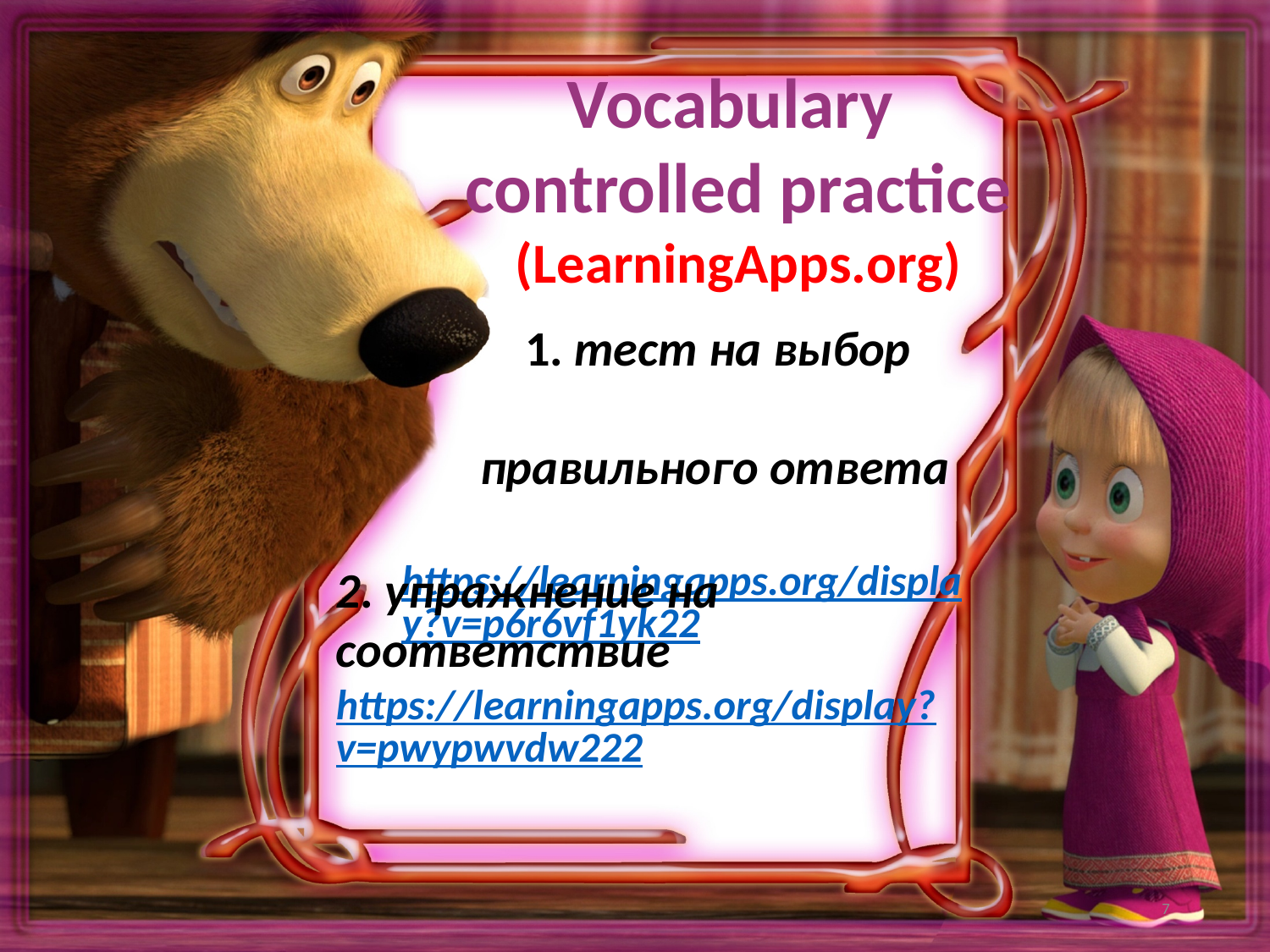

Vocabulary
controlled practice
(LearningApps.org)
           1. тест на выбор
       правильного ответа                       https://learningapps.org/display?v=p6r6vf1yk22

2. упражнение на соответствие https://learningapps.org/display?v=pwypwvdw222

7